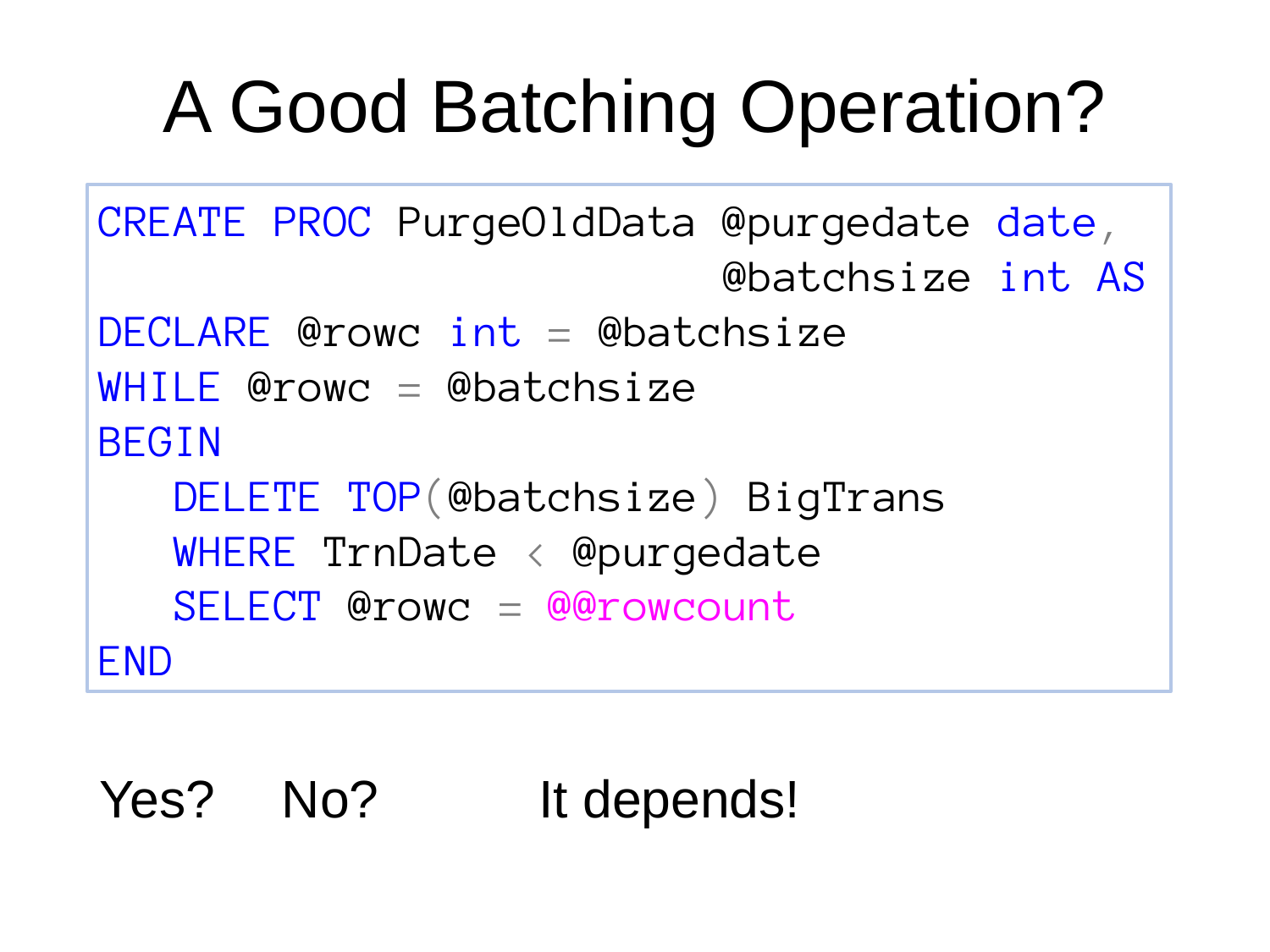

# A Good Batching Operation?
CREATE PROC PurgeOldData @purgedate date,
                         @batchsize int AS
DECLARE @rowc int = @batchsize
WHILE @rowc = @batchsize
BEGIN
   DELETE TOP(@batchsize) BigTrans
   WHERE TrnDate < @purgedate
   SELECT @rowc = @@rowcount
END
Yes?
It depends!
No?
© 2019 Erland Sommarskog